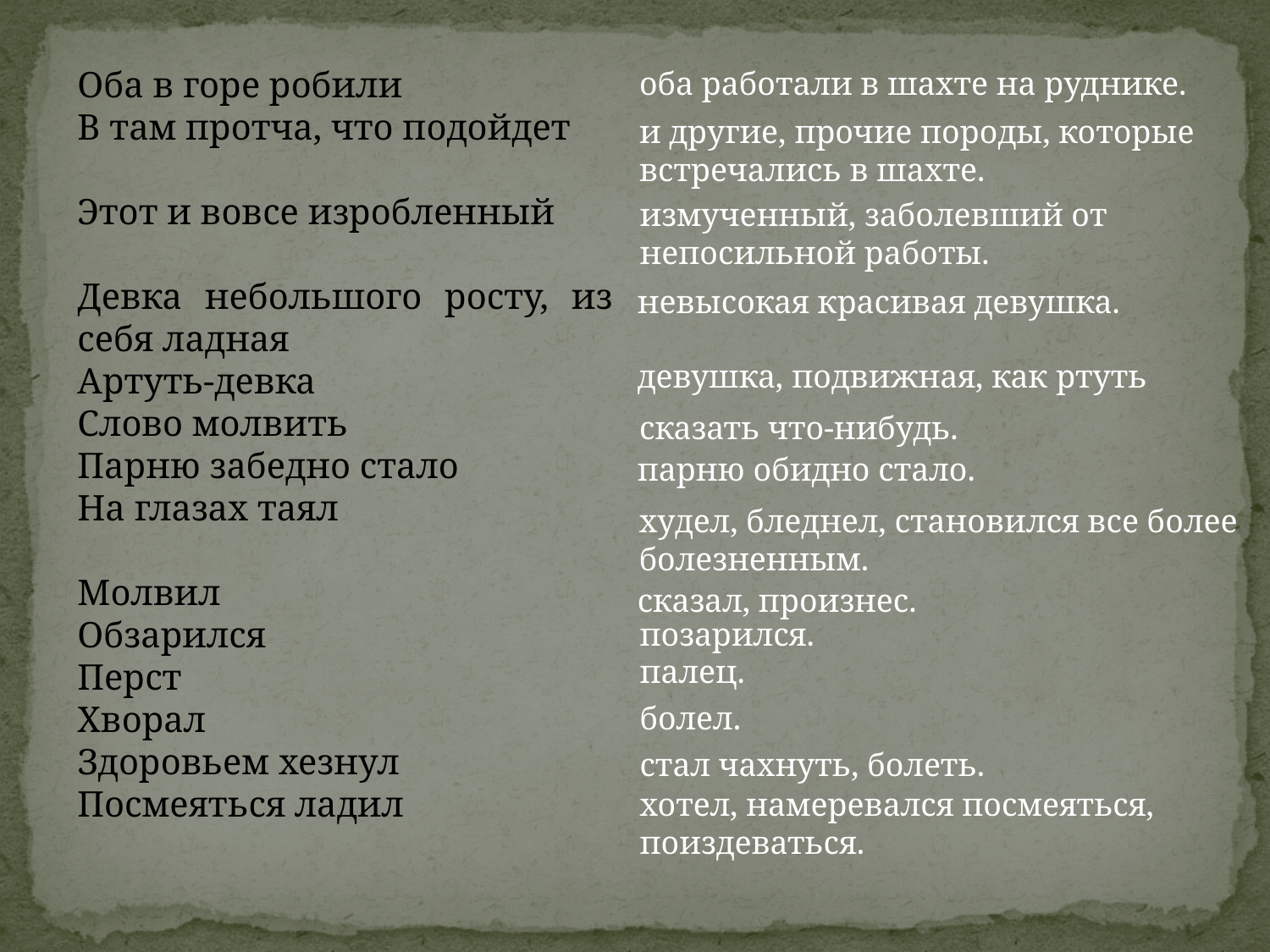

Оба в горе робили
B там протча, что подойдет

Этот и вовсе изробленный

Девка небольшого росту, из себя ладная
Артуть-девка
Слово молвить
Парню забедно стало
На глазах таял

Молвил
Обзарился
Перст
Хворал
Здоровьем хезнул
Посмеяться ладил
оба работали в шахте на руднике.
и другие, прочие породы, которые встречались в шахте.
измученный, заболевший от непосильной работы.
невысокая красивая девушка.
девушка, подвижная, как ртуть
сказать что-нибудь.
парню обидно стало.
худел, бледнел, становился все более болезненным.
сказал, произнес.
позарился.
палец.
болел.
стал чахнуть, болеть.
хотел, намеревался посмеяться, поиздеваться.